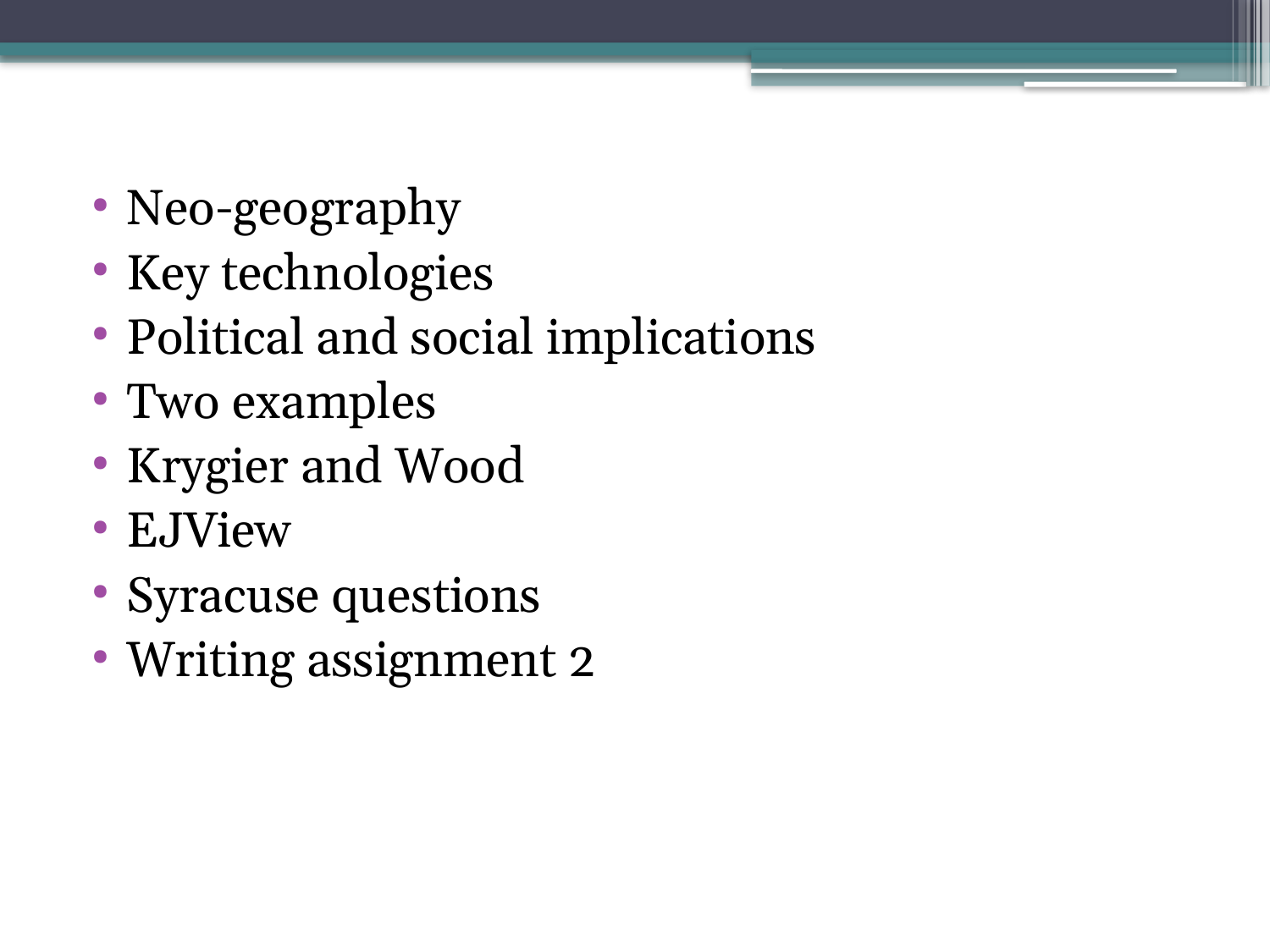

Neo-geography
Key technologies
Political and social implications
Two examples
Krygier and Wood
EJView
Syracuse questions
Writing assignment 2